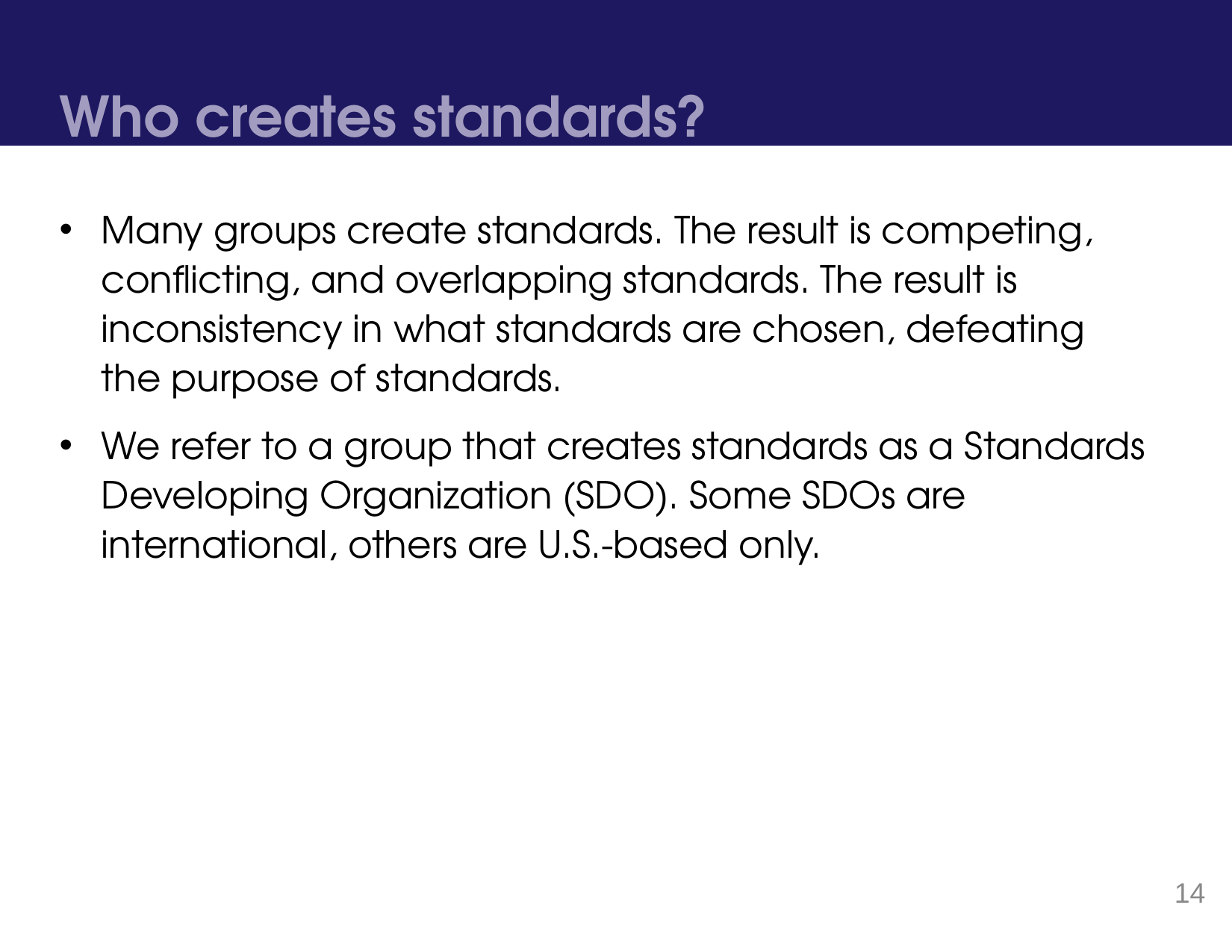

# Who creates standards?
Many groups create standards. The result is competing, conflicting, and overlapping standards. The result is inconsistency in what standards are chosen, defeating the purpose of standards.
We refer to a group that creates standards as a Standards Developing Organization (SDO). Some SDOs are international, others are U.S.-based only.
14